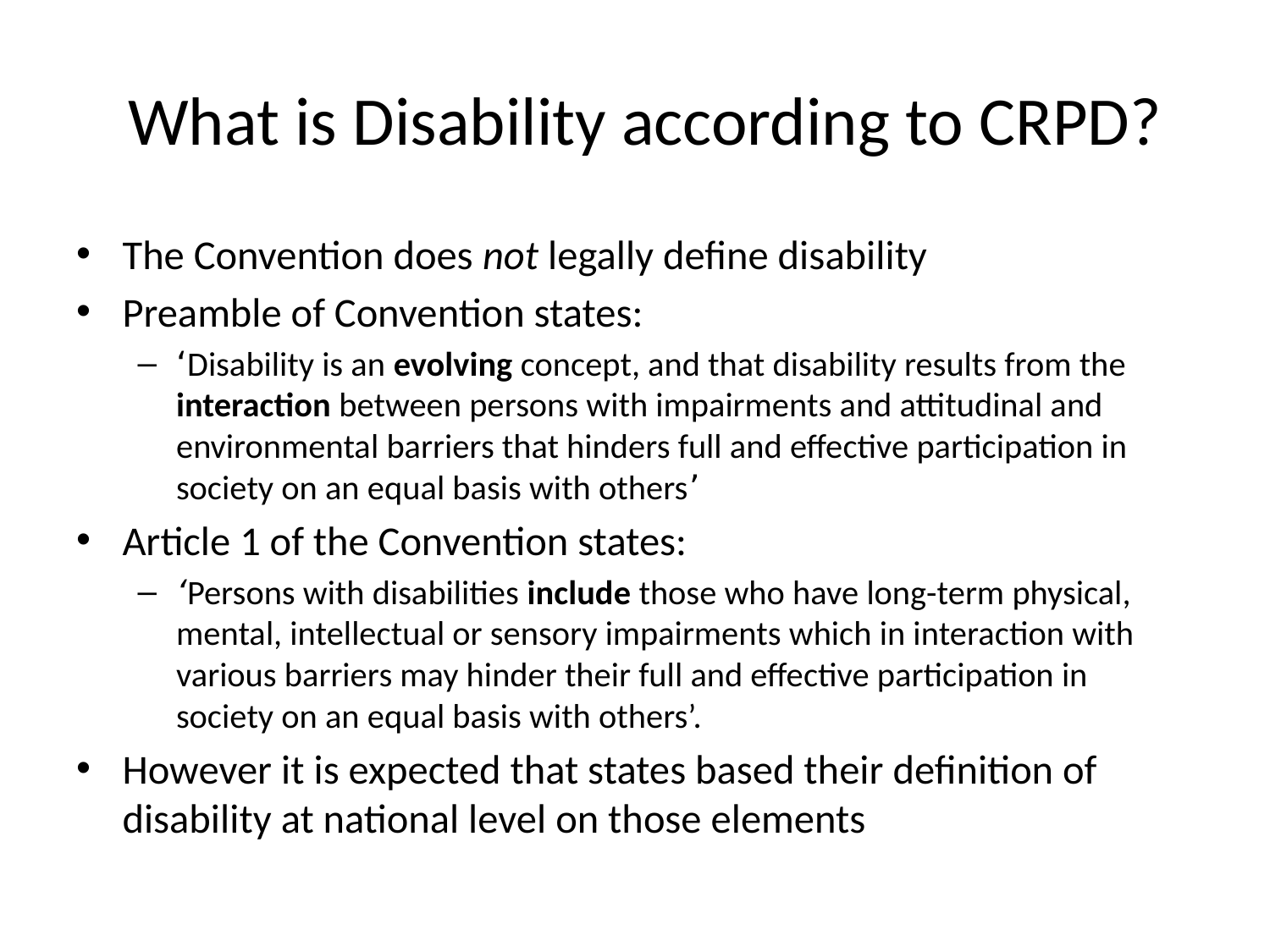

# What is Disability according to CRPD?
The Convention does not legally define disability
Preamble of Convention states:
‘Disability is an evolving concept, and that disability results from the interaction between persons with impairments and attitudinal and environmental barriers that hinders full and effective participation in society on an equal basis with others’
Article 1 of the Convention states:
‘Persons with disabilities include those who have long-term physical, mental, intellectual or sensory impairments which in interaction with various barriers may hinder their full and effective participation in society on an equal basis with others’.
However it is expected that states based their definition of disability at national level on those elements